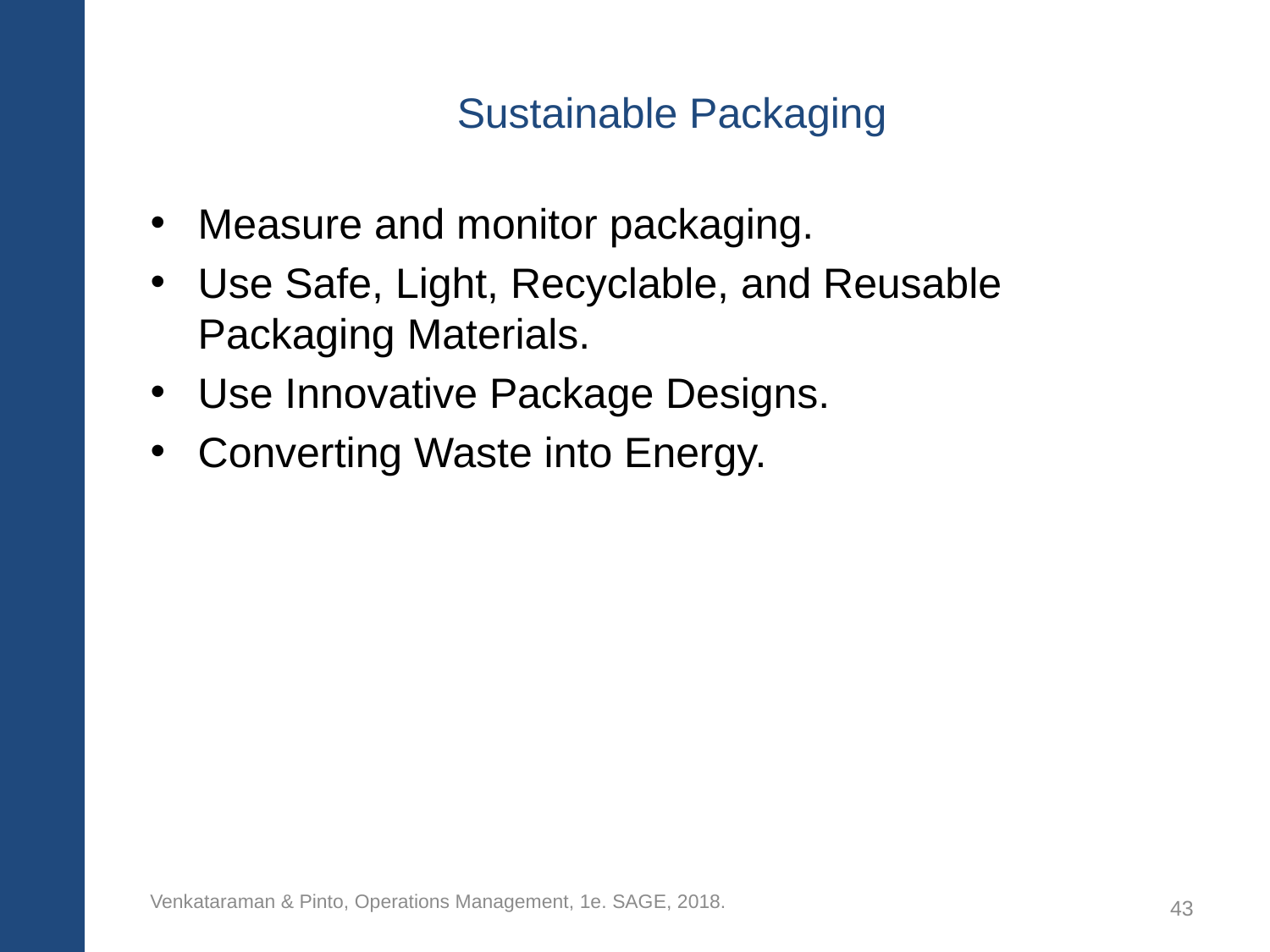

# Sustainable Packaging
Measure and monitor packaging.
Use Safe, Light, Recyclable, and Reusable Packaging Materials.
Use Innovative Package Designs.
Converting Waste into Energy.
Venkataraman & Pinto, Operations Management, 1e. SAGE, 2018.
43